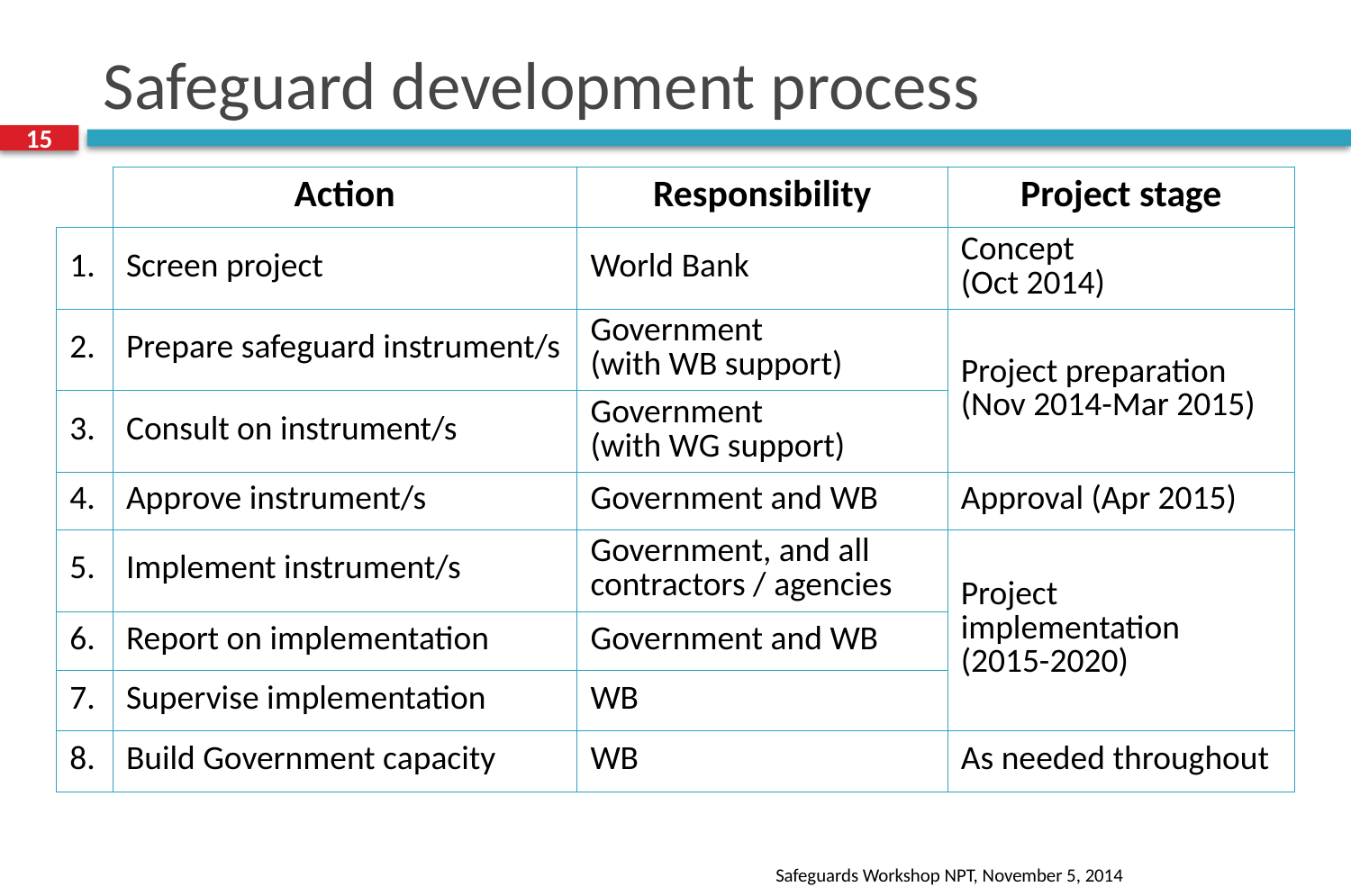

# Safeguard development process
15
|  | Action | Responsibility | Project stage |
| --- | --- | --- | --- |
| 1. | Screen project | World Bank | Concept (Oct 2014) |
| 2. | Prepare safeguard instrument/s | Government (with WB support) | Project preparation (Nov 2014-Mar 2015) |
| 3. | Consult on instrument/s | Government (with WG support) |  |
| 4. | Approve instrument/s | Government and WB | Approval (Apr 2015) |
| 5. | Implement instrument/s | Government, and all contractors / agencies | Project implementation (2015-2020) |
| 6. | Report on implementation | Government and WB |  |
| 7. | Supervise implementation | WB |  |
| 8. | Build Government capacity | WB | As needed throughout |